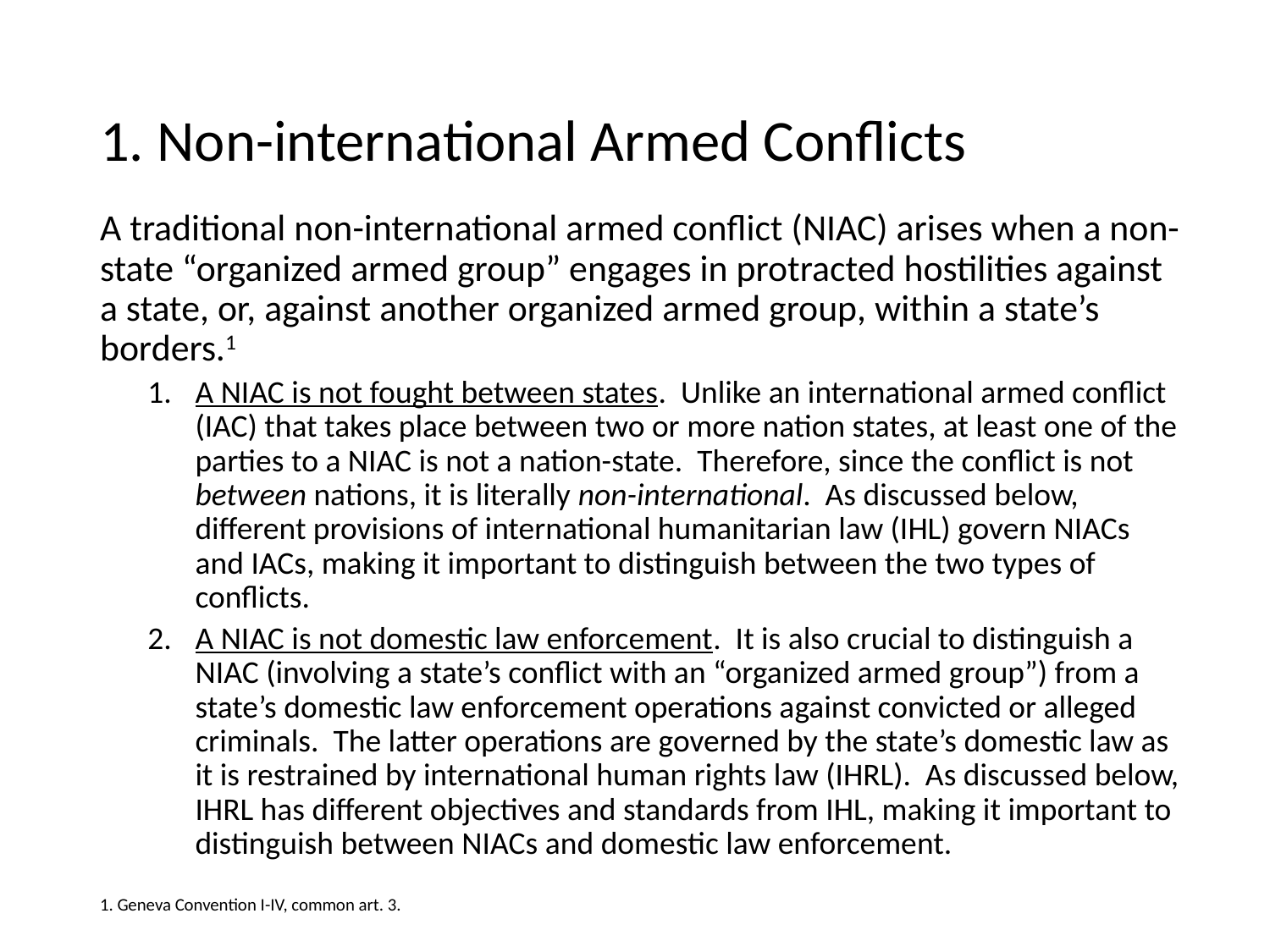

# 1. Non-international Armed Conflicts
A traditional non-international armed conflict (NIAC) arises when a non-state “organized armed group” engages in protracted hostilities against a state, or, against another organized armed group, within a state’s borders.1
A NIAC is not fought between states.  Unlike an international armed conflict (IAC) that takes place between two or more nation states, at least one of the parties to a NIAC is not a nation-state.  Therefore, since the conflict is not between nations, it is literally non-international.  As discussed below, different provisions of international humanitarian law (IHL) govern NIACs and IACs, making it important to distinguish between the two types of conflicts.
A NIAC is not domestic law enforcement.  It is also crucial to distinguish a NIAC (involving a state’s conflict with an “organized armed group”) from a state’s domestic law enforcement operations against convicted or alleged criminals.  The latter operations are governed by the state’s domestic law as it is restrained by international human rights law (IHRL).  As discussed below, IHRL has different objectives and standards from IHL, making it important to distinguish between NIACs and domestic law enforcement.

1. Geneva Convention I-IV, common art. 3.